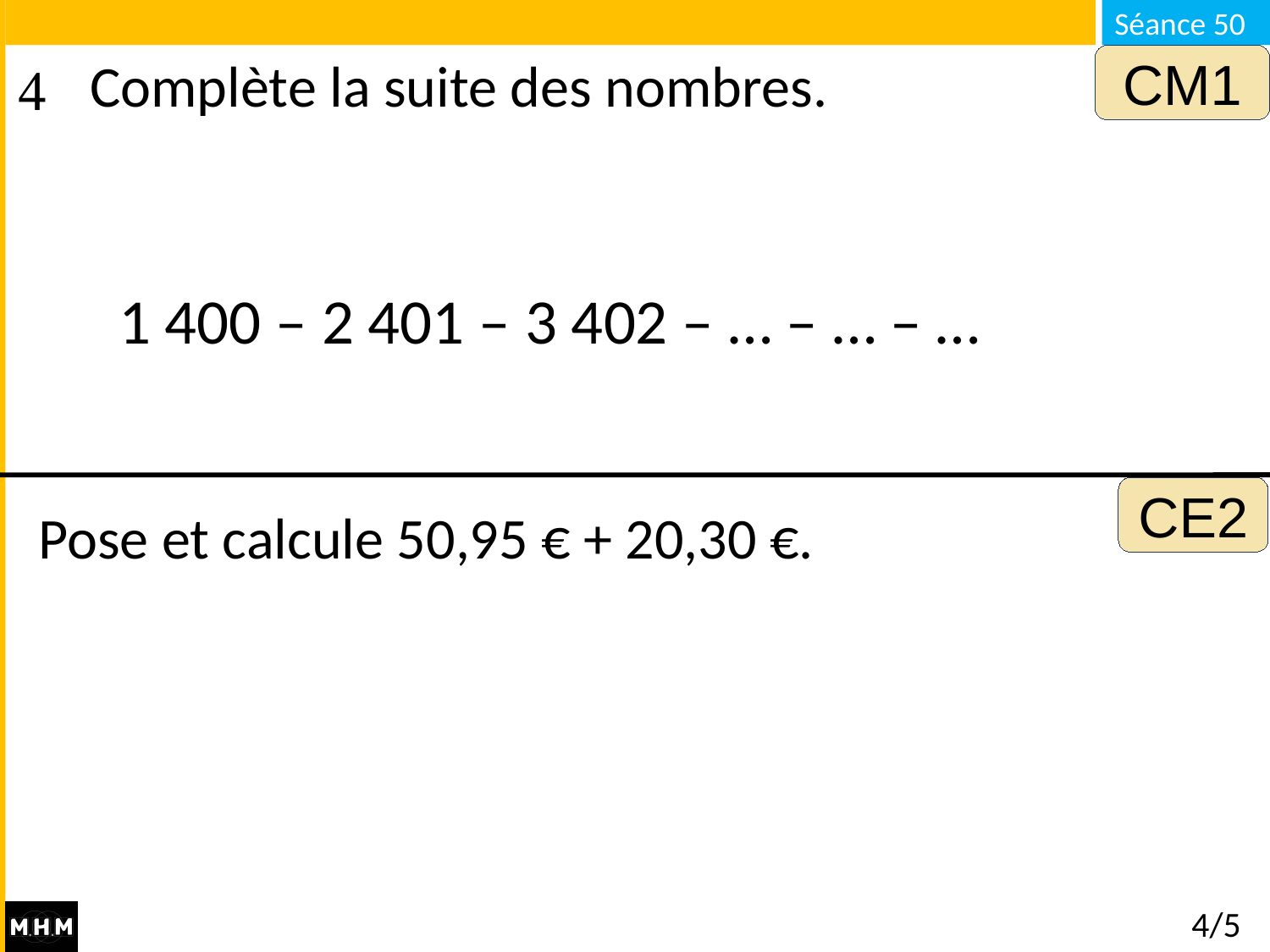

CM1
# Complète la suite des nombres.
1 400 – 2 401 – 3 402 – … – … – …

CE2
Pose et calcule 50,95 € + 20,30 €.
4/5